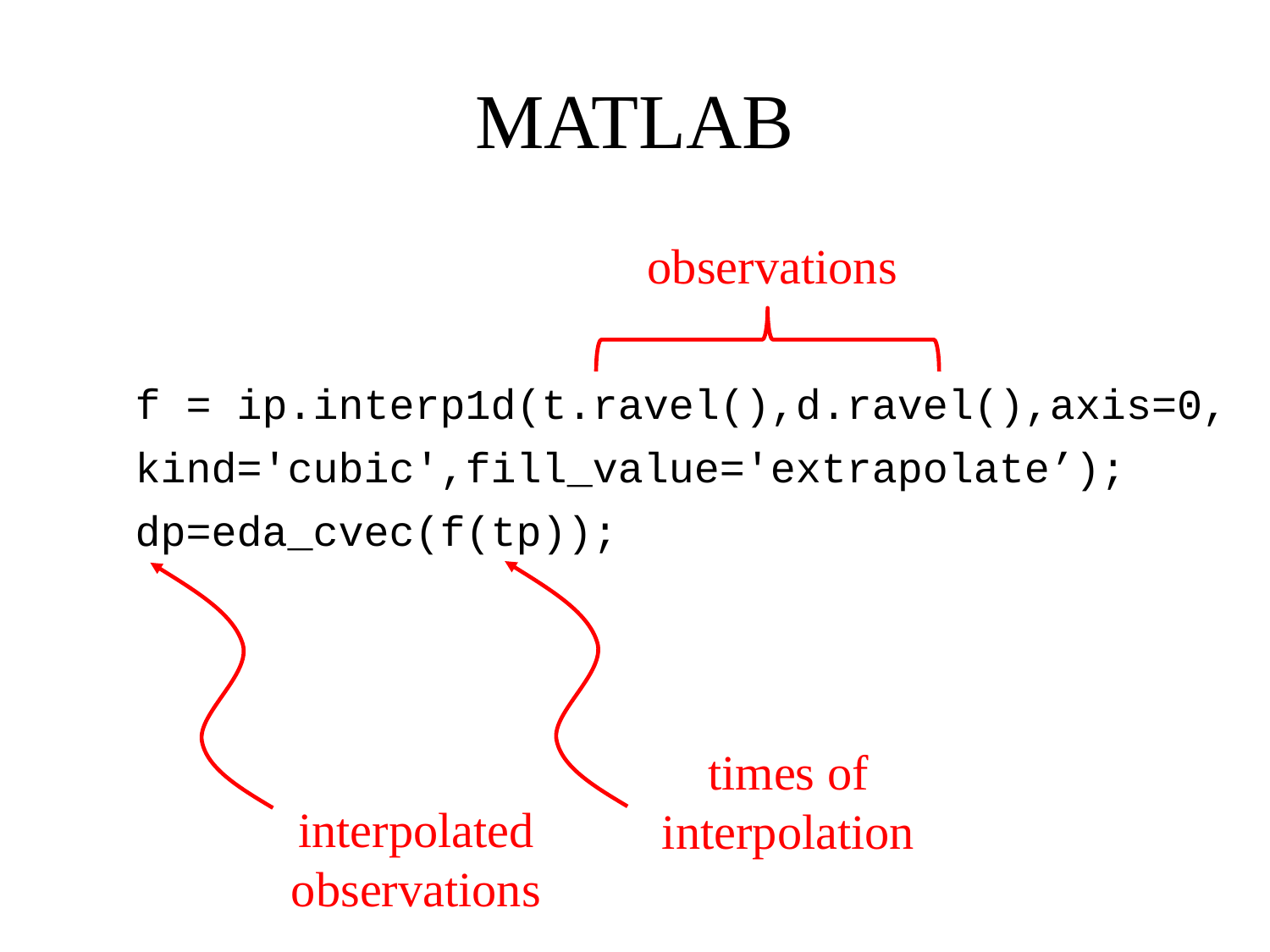

# MATLAB

observations
f = ip.interp1d(t.ravel(),d.ravel(),axis=0,
kind='cubic',fill_value='extrapolate’);
dp=eda_cvec(f(tp));

times of interpolation
interpolated observations